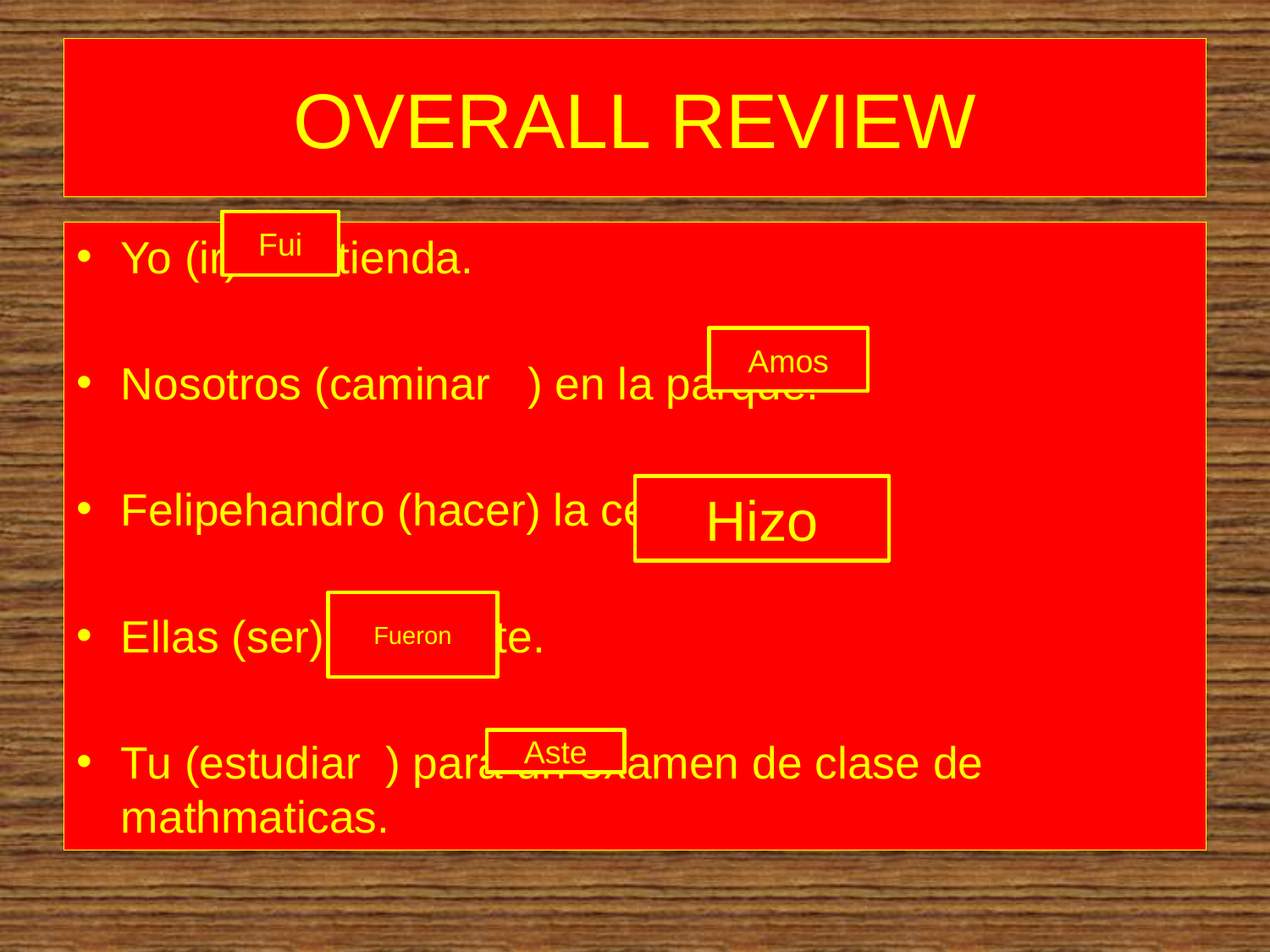

# OVERALL REVIEW
Fui
Yo (ir) a la tienda.

Nosotros (caminar   ) en la parque.

Felipehandro (hacer) la cena.

Ellas (ser) muy triste.

Tu (estudiar  ) para un examen de clase de mathmaticas.
Amos
Hizo
Fueron
Aste